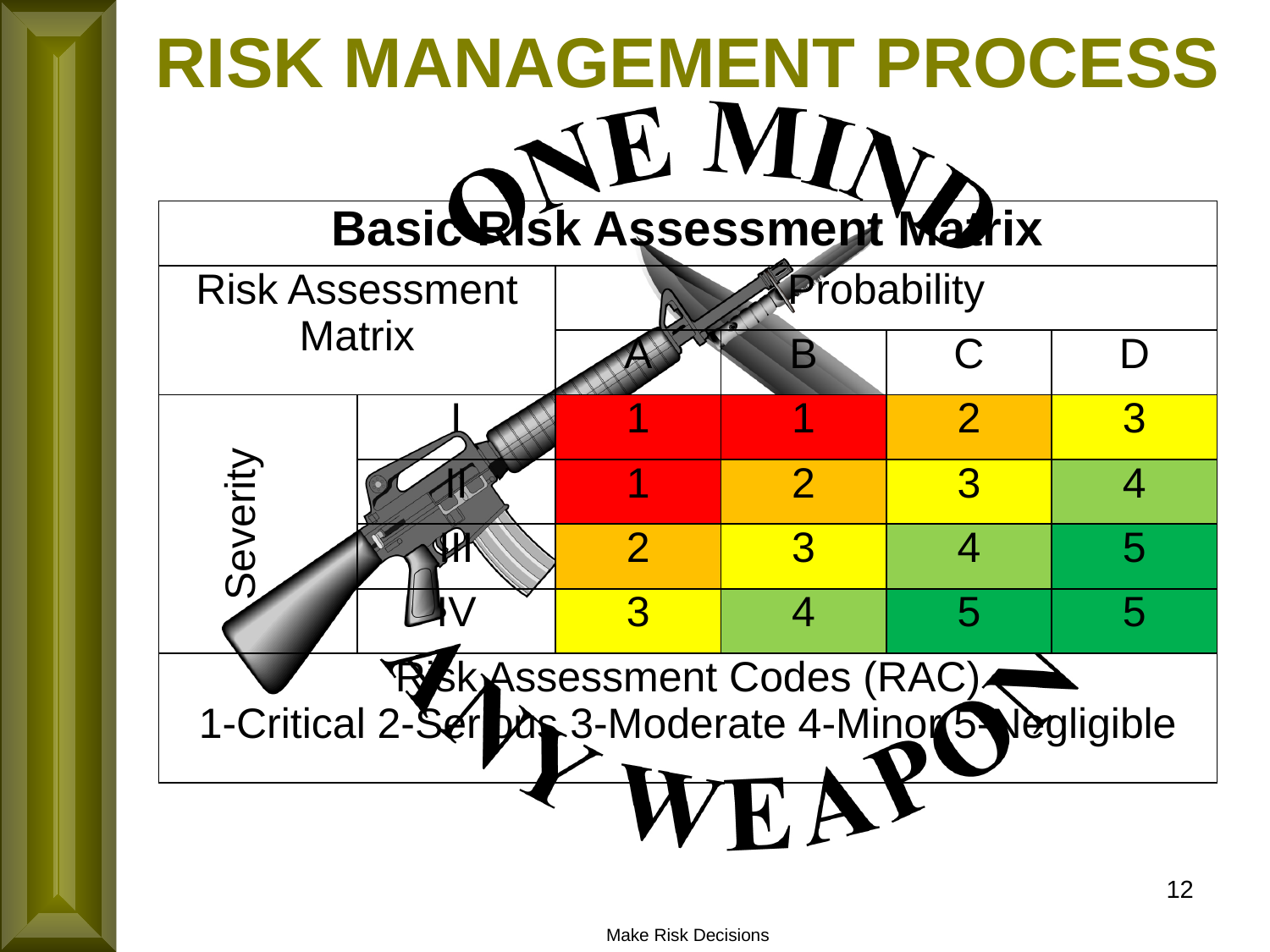

RISK MANAGEMENT PROCESS
| Basic Risk Assessment Matrix |  |  |  |  |  |
| --- | --- | --- | --- | --- | --- |
| Risk Assessment Matrix |  | Probability |  |  |  |
|  |  | A | B | C | D |
| Severity | I | 1 | 1 | 2 | 3 |
|  | II | 1 | 2 | 3 | 4 |
|  | III | 2 | 3 | 4 | 5 |
|  | IV | 3 | 4 | 5 | 5 |
| Risk Assessment Codes (RAC) 1-Critical 2-Serious 3-Moderate 4-Minor 5-Negligible |  |  |  |  |  |
12
Make Risk Decisions